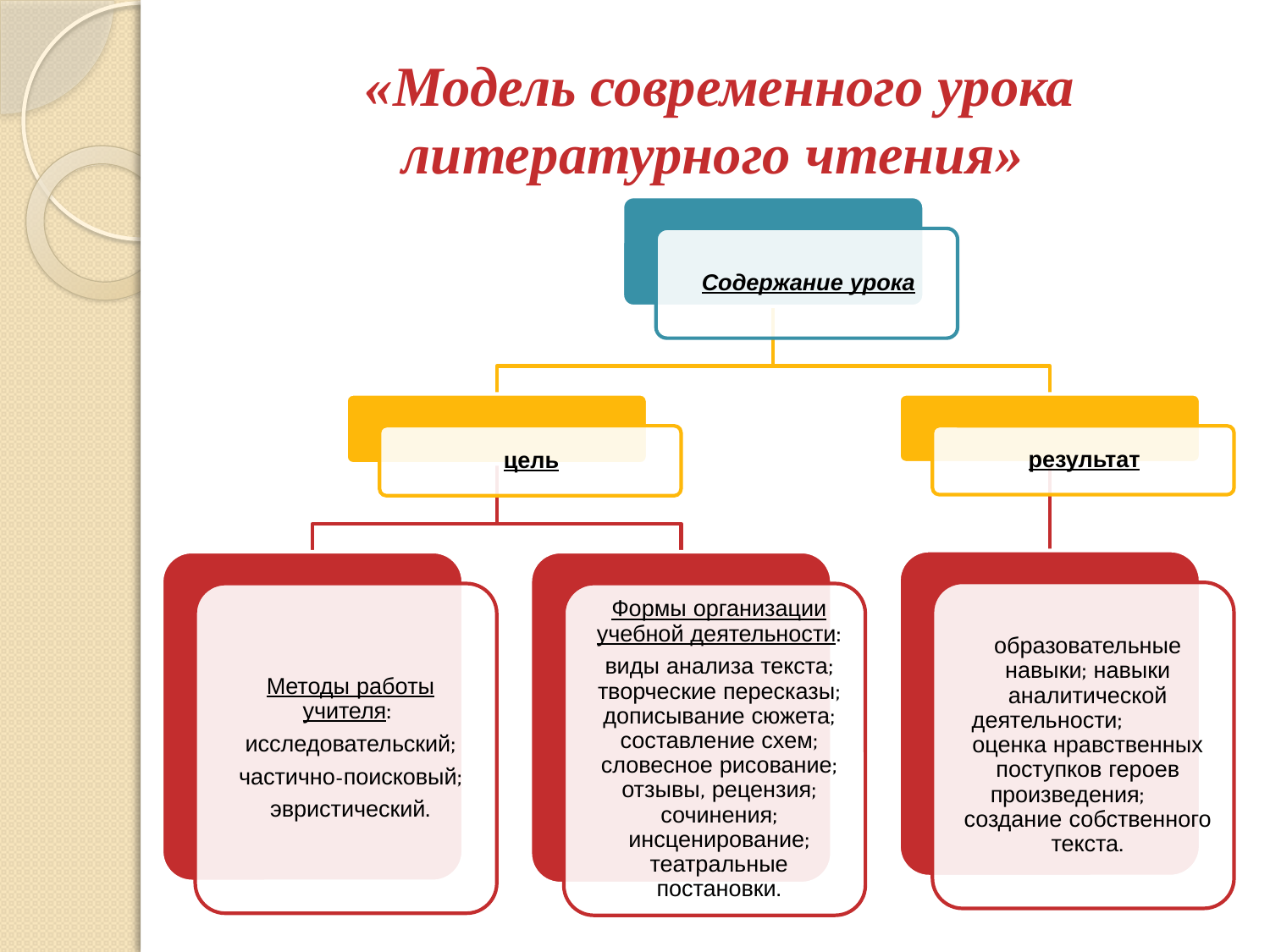

# «Модель современного урока литературного чтения»
Содержание урока
цель
Методы работы учителя:
исследовательский;
частично-поисковый;
эвристический.
Формы организации учебной деятельности:
виды анализа текста; творческие пересказы; дописывание сюжета; составление схем; словесное рисование; отзывы, рецензия; сочинения; инсценирование; театральные постановки.
результат
образовательные навыки; навыки аналитической деятельности;             оценка нравственных поступков героев произведения;       создание собственного текста.